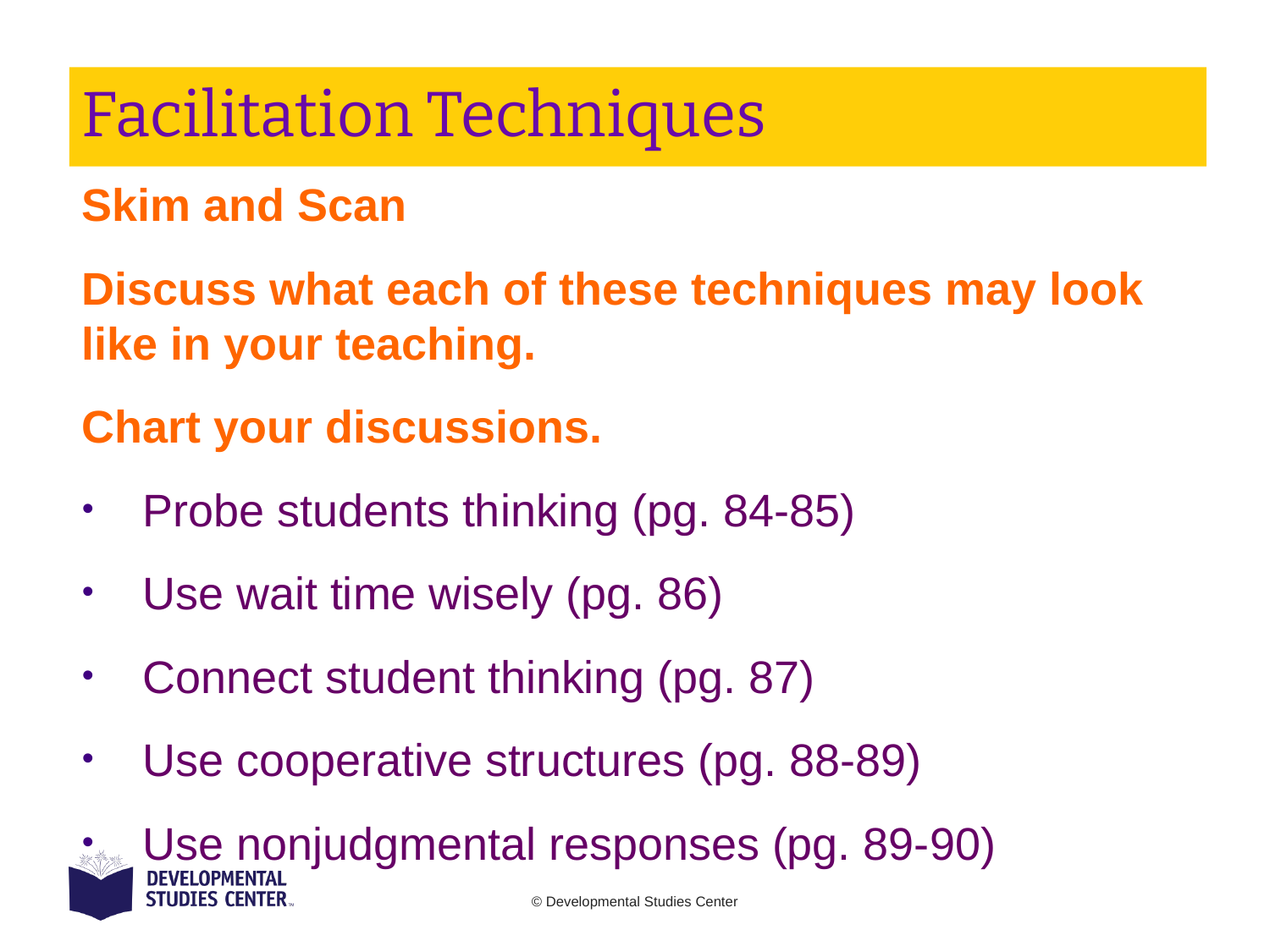

# Facilitation Techniques
Skim and Scan
Discuss what each of these techniques may look like in your teaching.
Chart your discussions.
Probe students thinking (pg. 84-85)
Use wait time wisely (pg. 86)
Connect student thinking (pg. 87)
Use cooperative structures (pg. 88-89)
Use nonjudgmental responses (pg. 89-90)